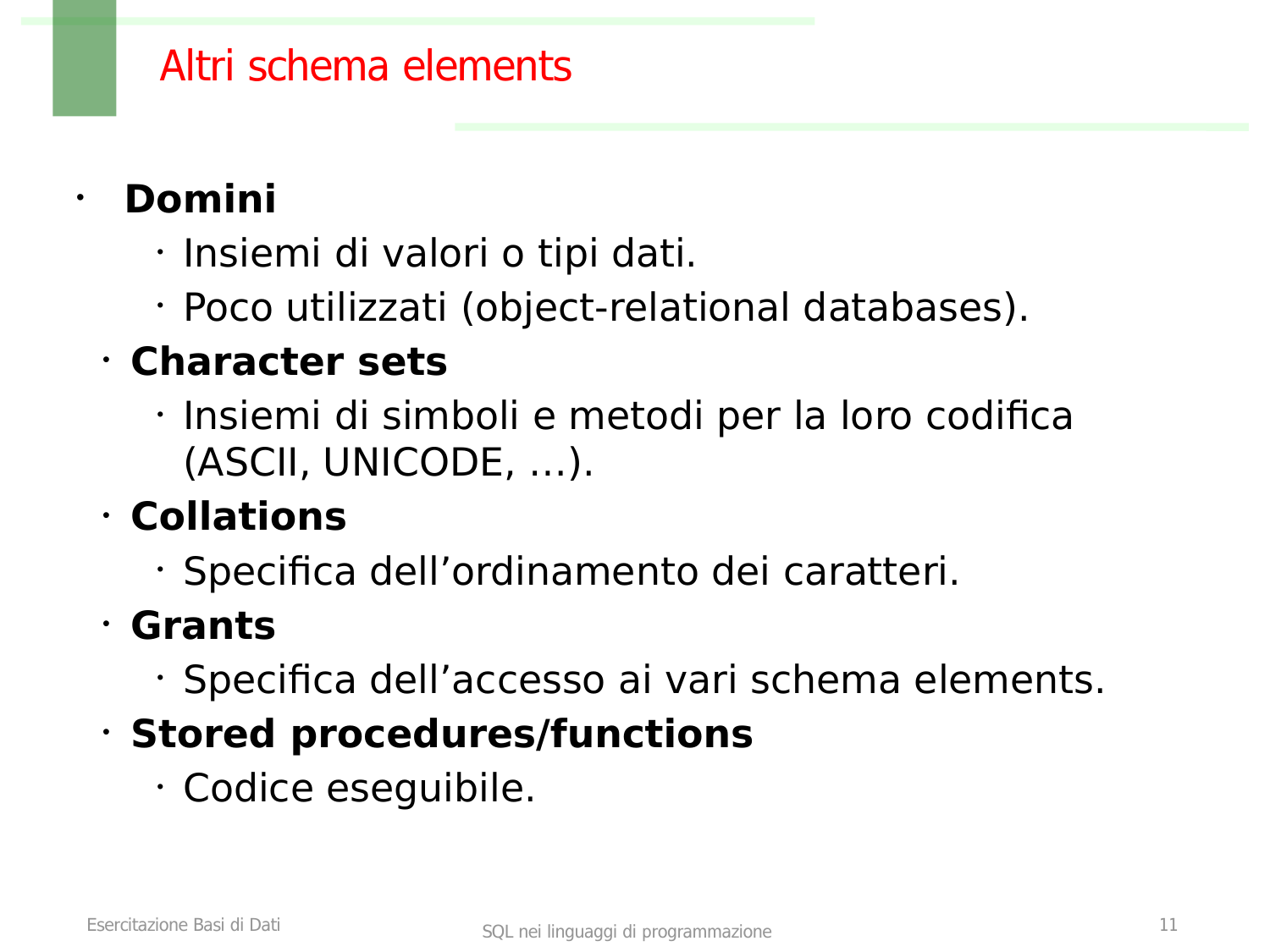

# Altri schema elements
Domini
Insiemi di valori o tipi dati.
Poco utilizzati (object-relational databases).
Character sets
Insiemi di simboli e metodi per la loro codifica (ASCII, UNICODE, …).
Collations
Specifica dell’ordinamento dei caratteri.
Grants
Specifica dell’accesso ai vari schema elements.
Stored procedures/functions
Codice eseguibile.

SQL nei linguaggi di programmazione